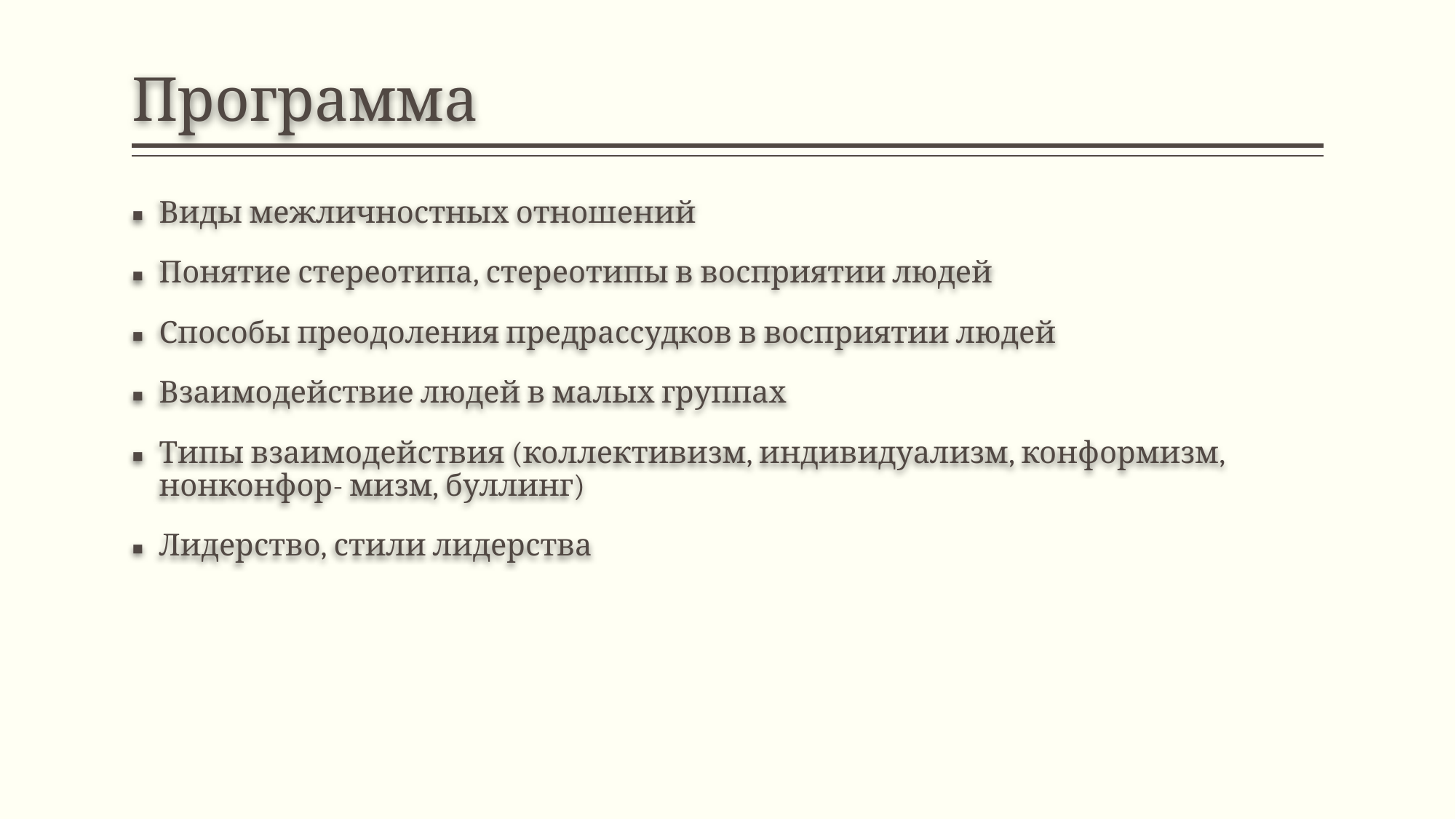

# Программа
Виды межличностных отношений
Понятие стереотипа, стереотипы в восприятии людей
Способы преодоления предрассудков в восприятии людей
Взаимодействие людей в малых группах
Типы взаимодействия (коллективизм, индивидуализм, конформизм, нонконфор- мизм, буллинг)
Лидерство, стили лидерства